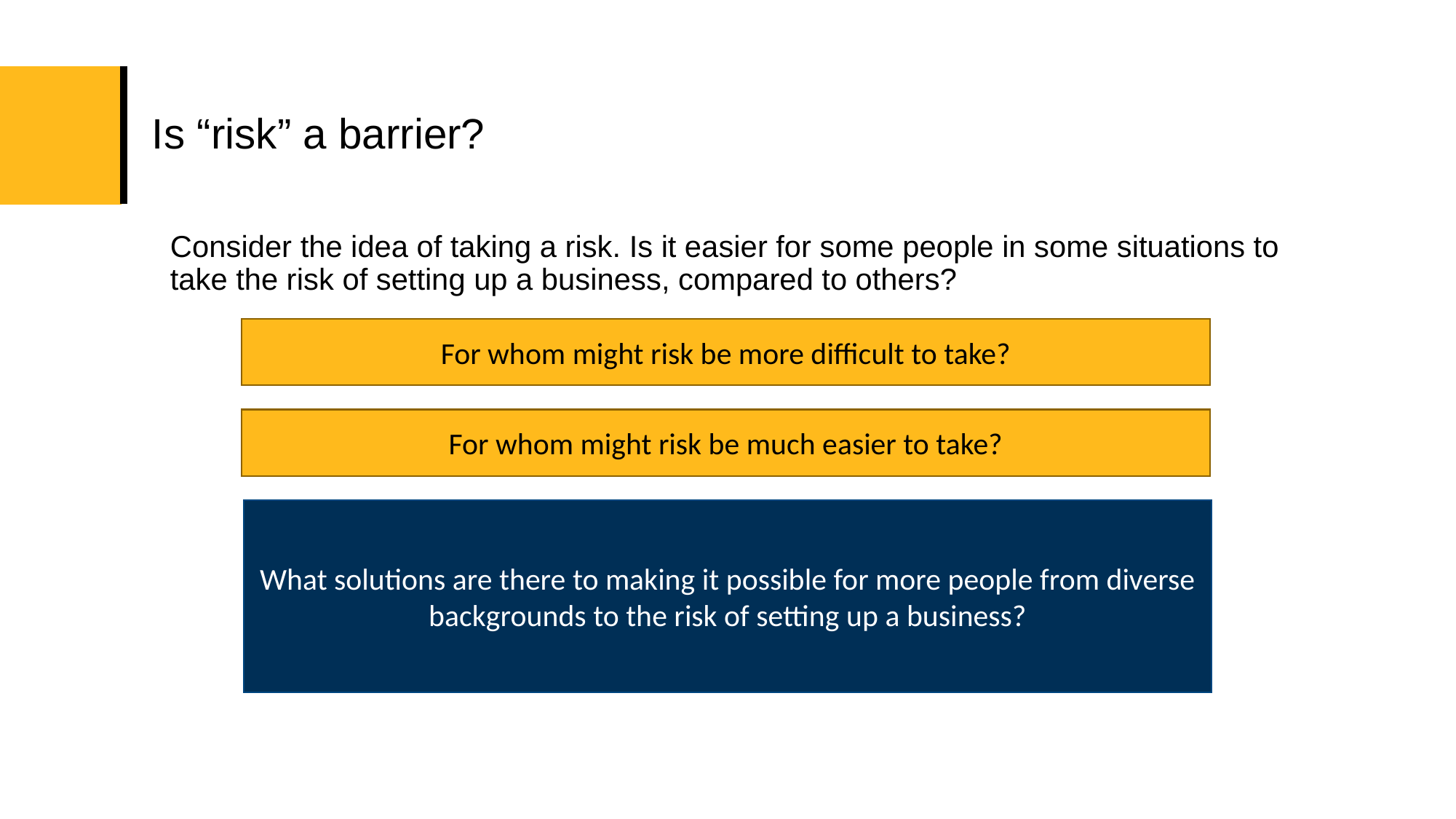

# Is “risk” a barrier?
Consider the idea of taking a risk. Is it easier for some people in some situations to take the risk of setting up a business, compared to others?
For whom might risk be more difficult to take?
For whom might risk be much easier to take?
What solutions are there to making it possible for more people from diverse backgrounds to the risk of setting up a business?